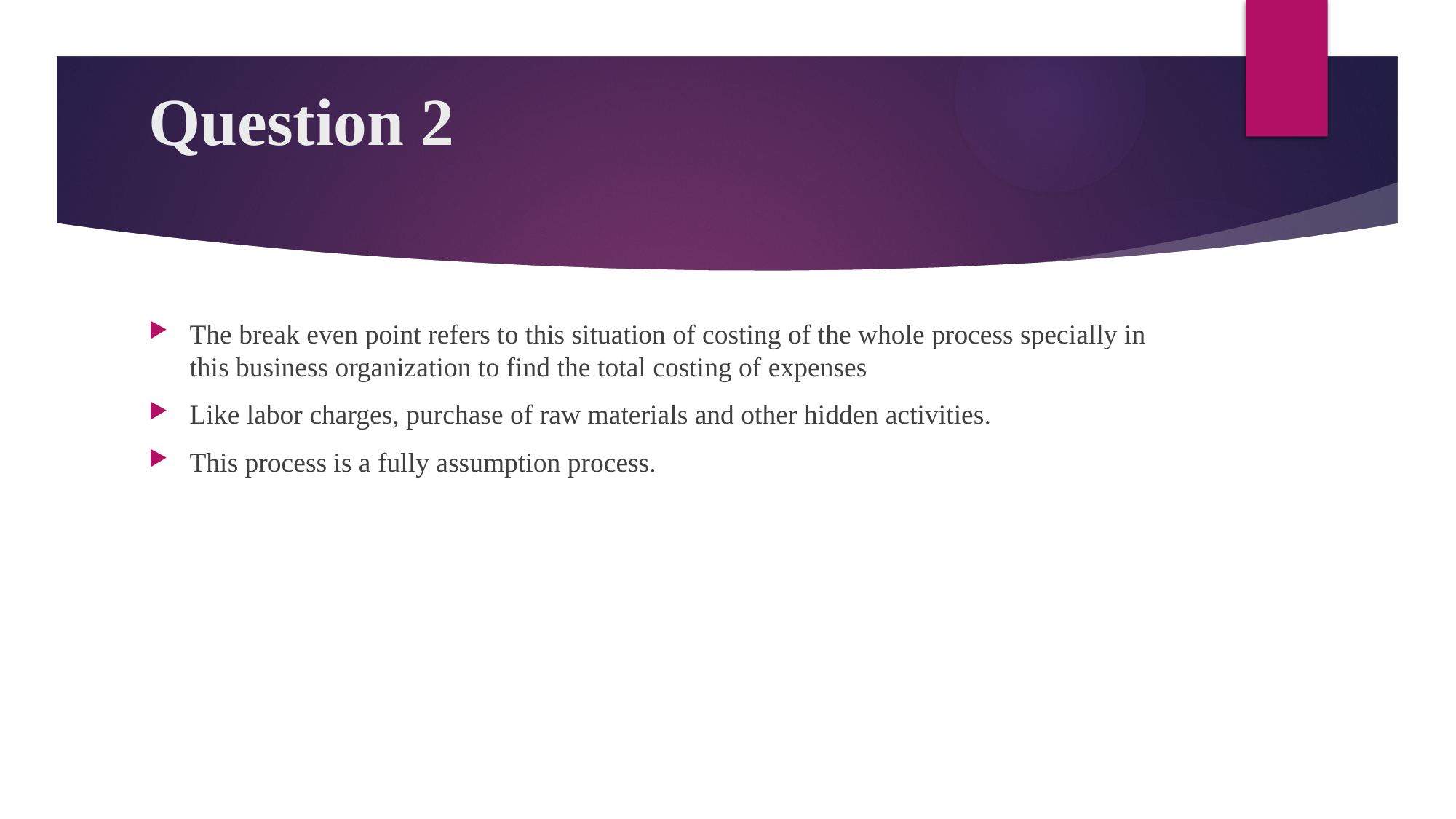

# Question 2
The break even point refers to this situation of costing of the whole process specially in this business organization to find the total costing of expenses
Like labor charges, purchase of raw materials and other hidden activities.
This process is a fully assumption process.